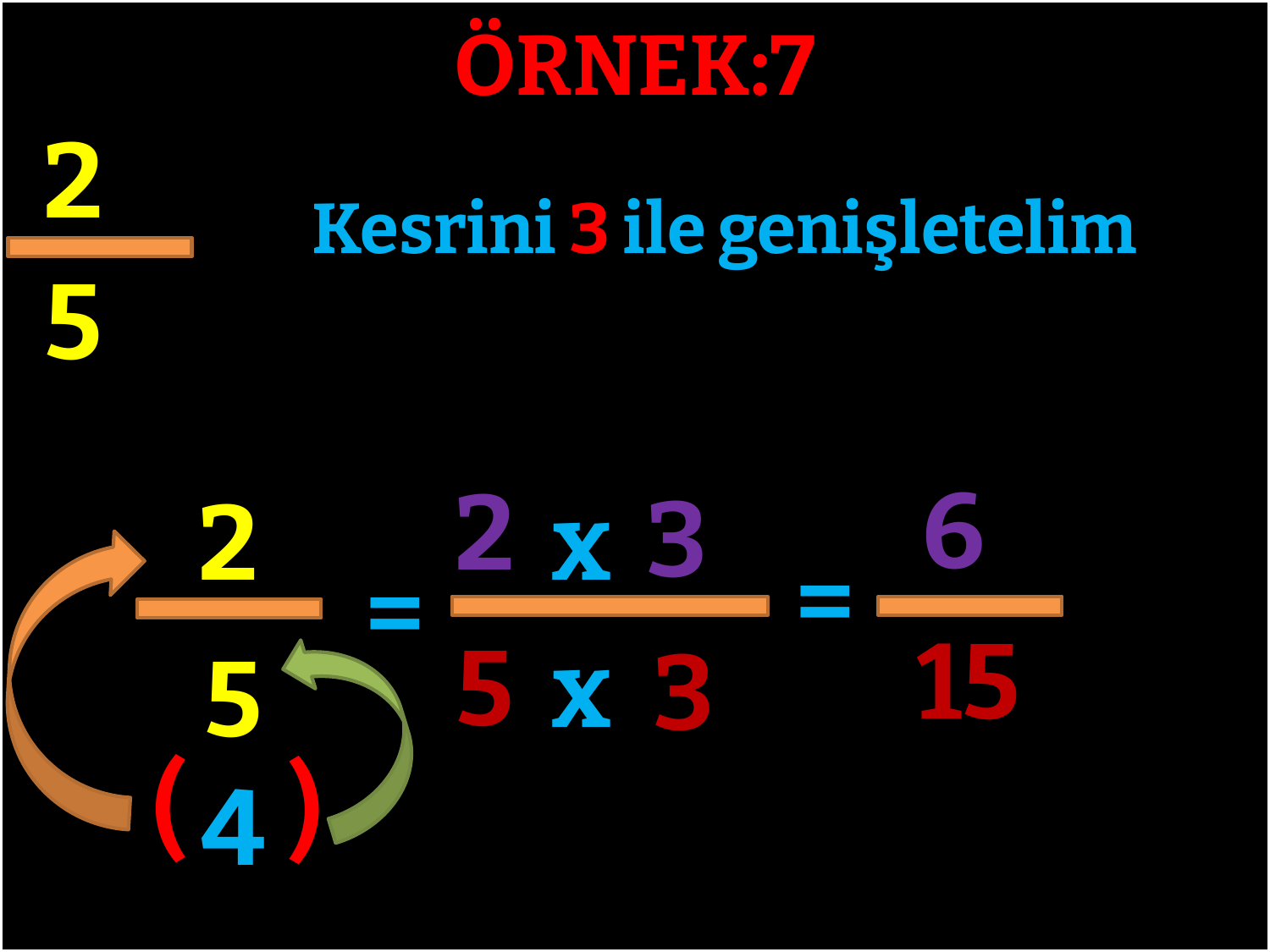

ÖRNEK:7
2
Kesrini 3 ile genişletelim

5
#
6
2
3
2
x
=
=

15

5
x
3
5

(
)
4